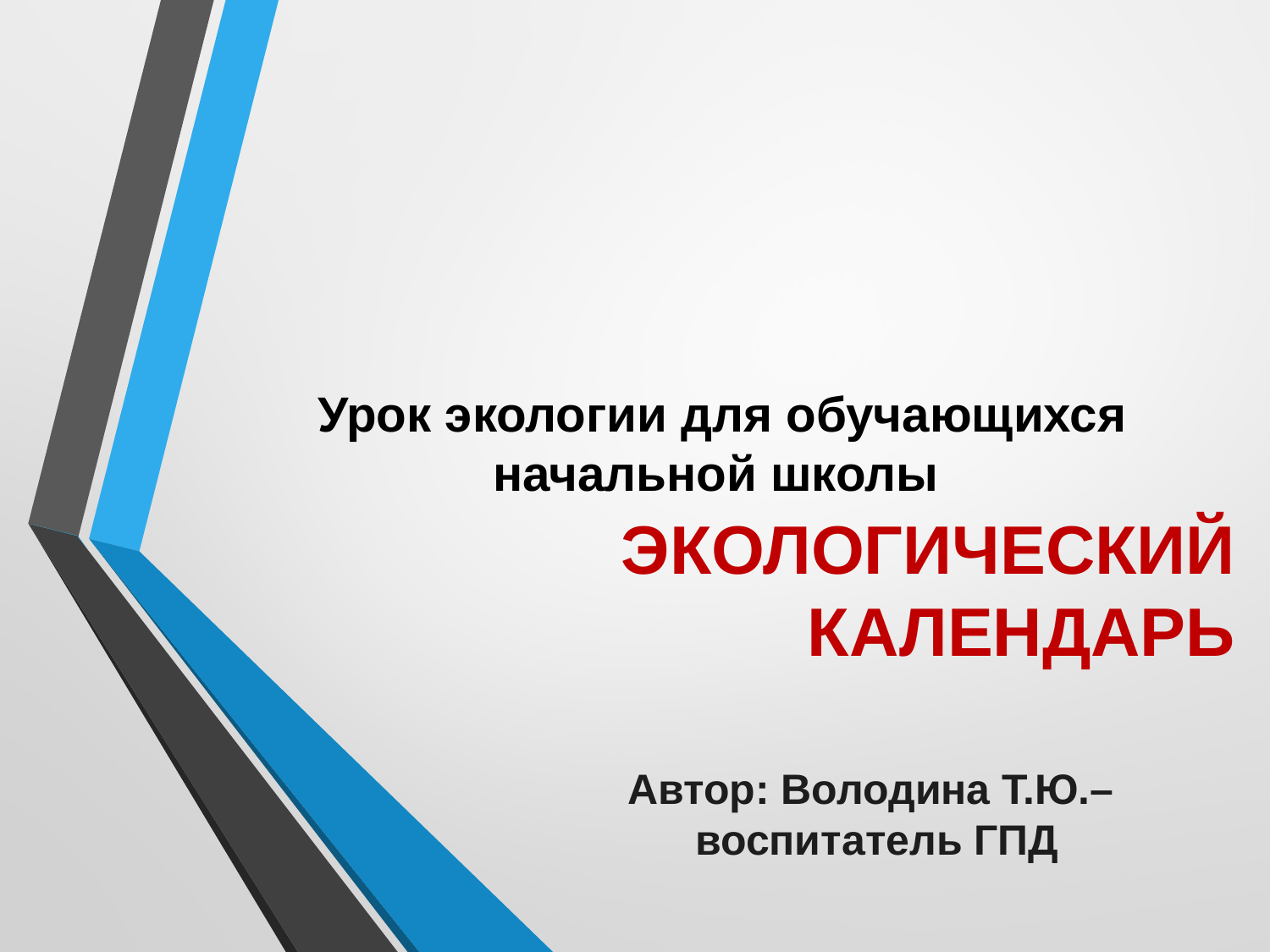

Урок экологии для обучающихся начальной школы
# ЭКОЛОГИЧЕСКИЙ КАЛЕНДАРЬ
Автор: Володина Т.Ю.–
 воспитатель ГПД